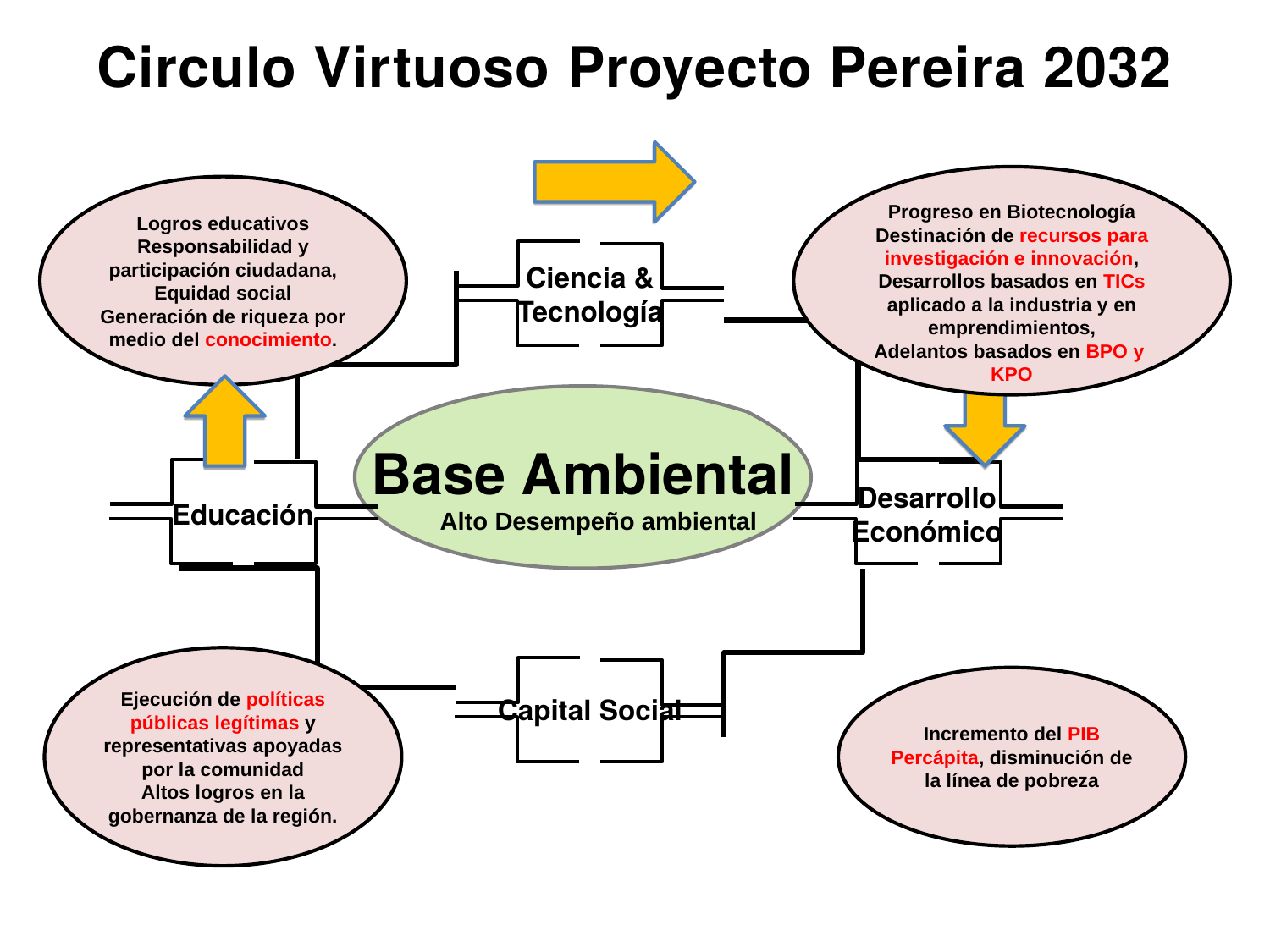

Circulo Virtuoso Proyecto Pereira 2032

Progreso en Biotecnología
Destinación de recursos para investigación e innovación, Desarrollos basados en TICs aplicado a la industria y en emprendimientos,
Adelantos basados en BPO y  KPO

Logros educativos
Responsabilidad y participación ciudadana,
Equidad social
Generación de riqueza por medio del conocimiento.
Ciencia & Tecnología
Desarrollo Económico
Educación
Capital Social

Base Ambiental
Alto Desempeño ambiental

Ejecución de políticas públicas legítimas y representativas apoyadas por la comunidad
Altos logros en la gobernanza de la región.
Incremento del PIB Percápita, disminución de la línea de pobreza